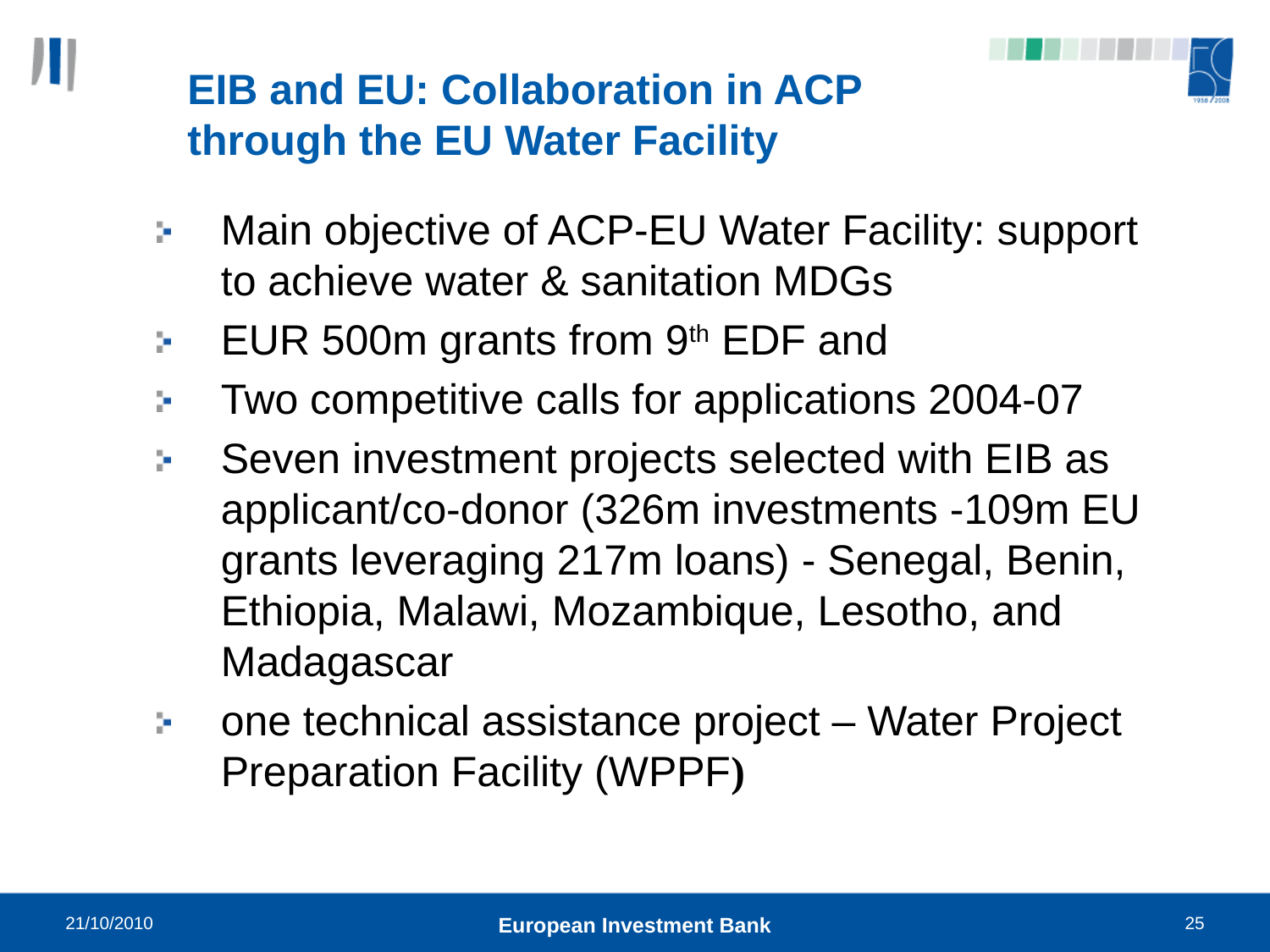

# EIB and EU: Collaboration in ACP through the EU Water Facility
Main objective of ACP-EU Water Facility: support to achieve water & sanitation MDGs
EUR 500m grants from 9th EDF and
Two competitive calls for applications 2004-07
Seven investment projects selected with EIB as applicant/co-donor (326m investments -109m EU grants leveraging 217m loans) - Senegal, Benin, Ethiopia, Malawi, Mozambique, Lesotho, and Madagascar
one technical assistance project – Water Project Preparation Facility (WPPF)

21/10/2010
European Investment Bank
25